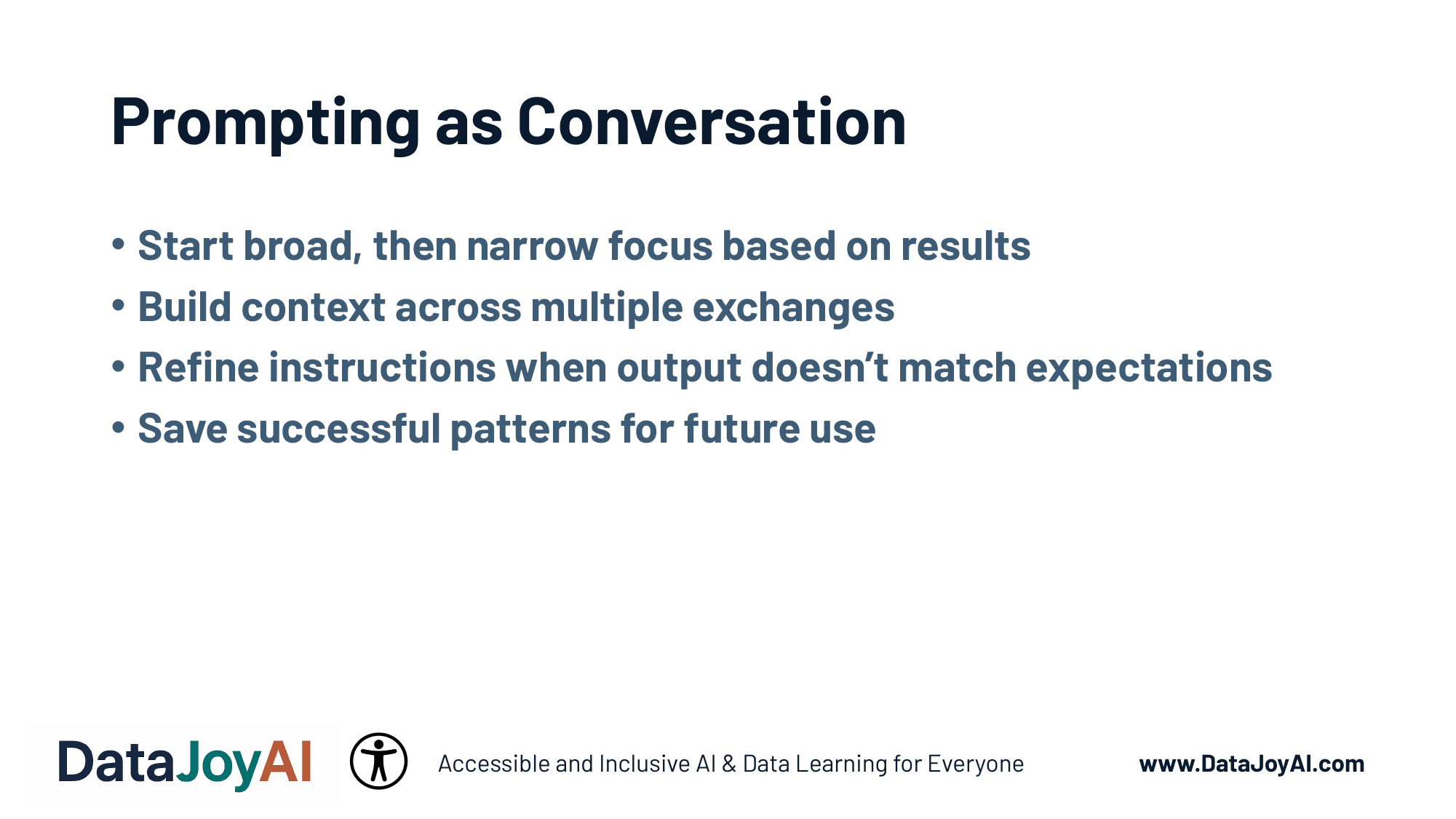

# Prompting as Conversation
Start broad, then narrow focus based on results
Build context across multiple exchanges
Refine instructions when output doesn’t match expectations
Save successful patterns for future use